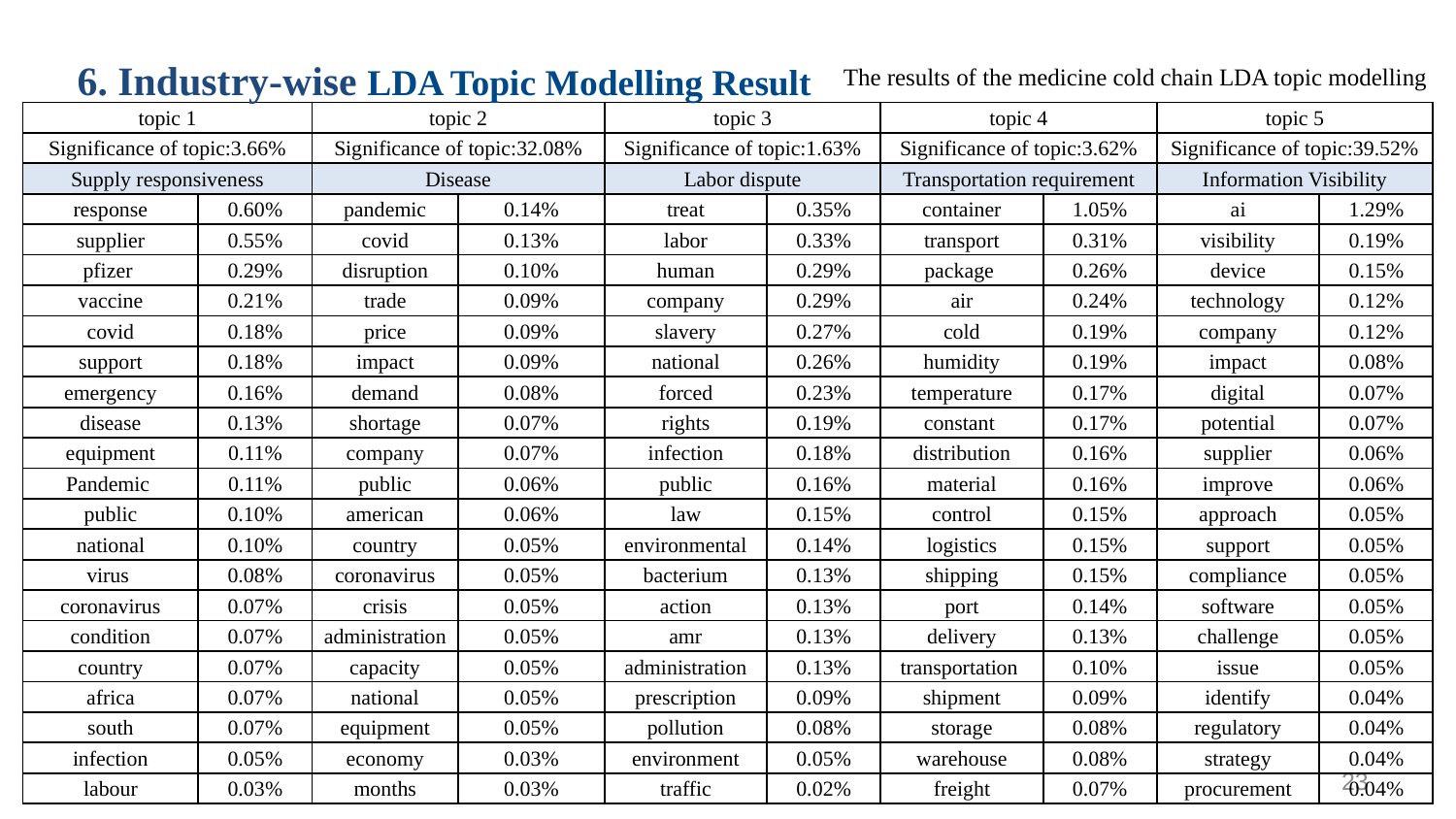

6. Industry-wise LDA Topic Modelling Result
The results of the medicine cold chain LDA topic modelling
| topic 1 |  | topic 2 |  | topic 3 |  | topic 4 |  | topic 5 |  |
| --- | --- | --- | --- | --- | --- | --- | --- | --- | --- |
| Significance of topic:3.66% |  | Significance of topic:32.08% |  | Significance of topic:1.63% |  | Significance of topic:3.62% |  | Significance of topic:39.52% |  |
| Supply responsiveness |  | Disease |  | Labor dispute |  | Transportation requirement |  | Information Visibility |  |
| response | 0.60% | pandemic | 0.14% | treat | 0.35% | container | 1.05% | ai | 1.29% |
| supplier | 0.55% | covid | 0.13% | labor | 0.33% | transport | 0.31% | visibility | 0.19% |
| pfizer | 0.29% | disruption | 0.10% | human | 0.29% | package | 0.26% | device | 0.15% |
| vaccine | 0.21% | trade | 0.09% | company | 0.29% | air | 0.24% | technology | 0.12% |
| covid | 0.18% | price | 0.09% | slavery | 0.27% | cold | 0.19% | company | 0.12% |
| support | 0.18% | impact | 0.09% | national | 0.26% | humidity | 0.19% | impact | 0.08% |
| emergency | 0.16% | demand | 0.08% | forced | 0.23% | temperature | 0.17% | digital | 0.07% |
| disease | 0.13% | shortage | 0.07% | rights | 0.19% | constant | 0.17% | potential | 0.07% |
| equipment | 0.11% | company | 0.07% | infection | 0.18% | distribution | 0.16% | supplier | 0.06% |
| Pandemic | 0.11% | public | 0.06% | public | 0.16% | material | 0.16% | improve | 0.06% |
| public | 0.10% | american | 0.06% | law | 0.15% | control | 0.15% | approach | 0.05% |
| national | 0.10% | country | 0.05% | environmental | 0.14% | logistics | 0.15% | support | 0.05% |
| virus | 0.08% | coronavirus | 0.05% | bacterium | 0.13% | shipping | 0.15% | compliance | 0.05% |
| coronavirus | 0.07% | crisis | 0.05% | action | 0.13% | port | 0.14% | software | 0.05% |
| condition | 0.07% | administration | 0.05% | amr | 0.13% | delivery | 0.13% | challenge | 0.05% |
| country | 0.07% | capacity | 0.05% | administration | 0.13% | transportation | 0.10% | issue | 0.05% |
| africa | 0.07% | national | 0.05% | prescription | 0.09% | shipment | 0.09% | identify | 0.04% |
| south | 0.07% | equipment | 0.05% | pollution | 0.08% | storage | 0.08% | regulatory | 0.04% |
| infection | 0.05% | economy | 0.03% | environment | 0.05% | warehouse | 0.08% | strategy | 0.04% |
| labour | 0.03% | months | 0.03% | traffic | 0.02% | freight | 0.07% | procurement | 0.04% |
23